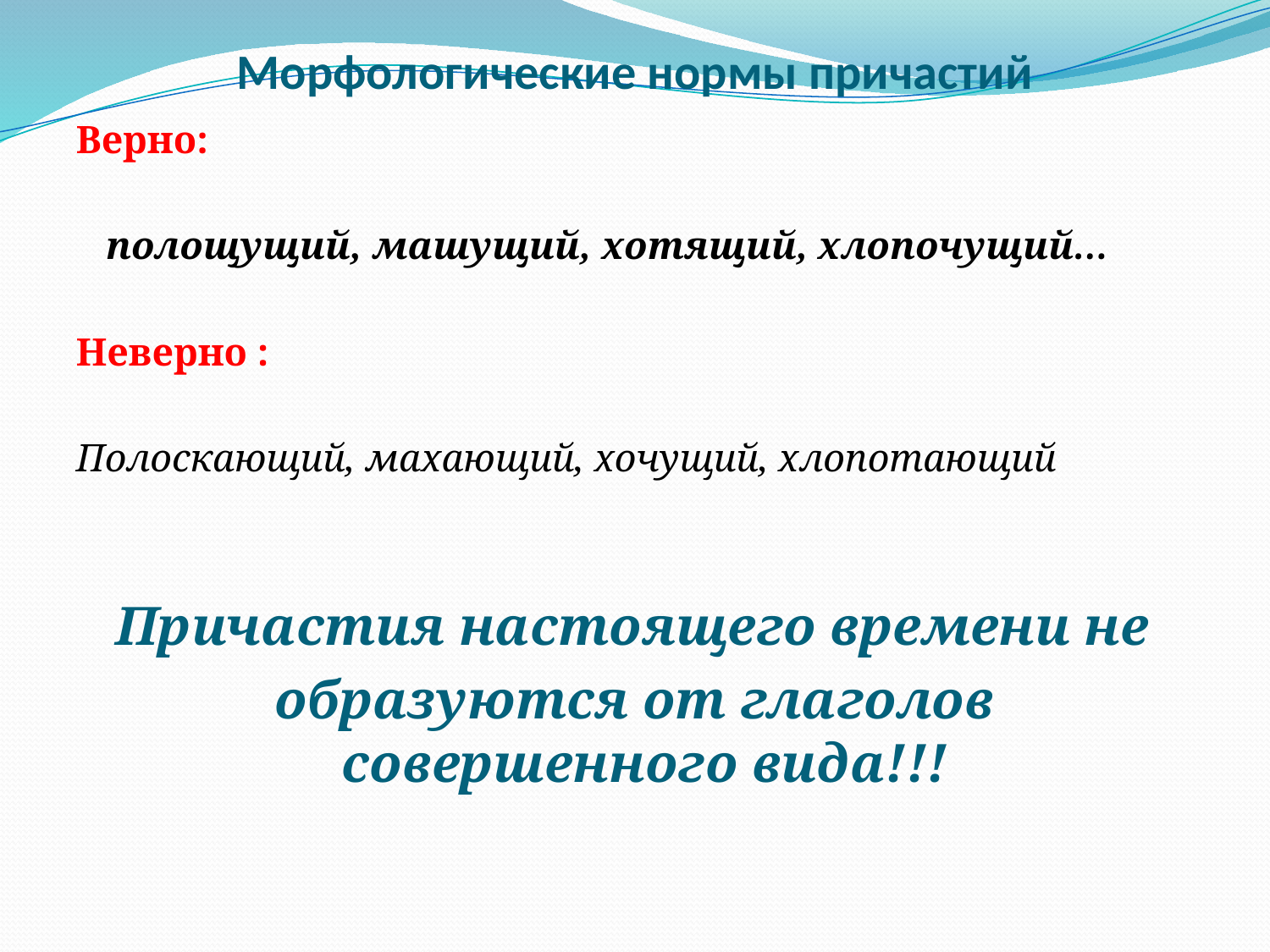

# Морфологические нормы причастий
Верно:

   полощущий, машущий, хотящий, хлопочущий…

Неверно :

Полоскающий, махающий, хочущий, хлопотающий

 Причастия настоящего времени не
образуются от глаголов совершенного вида!!!